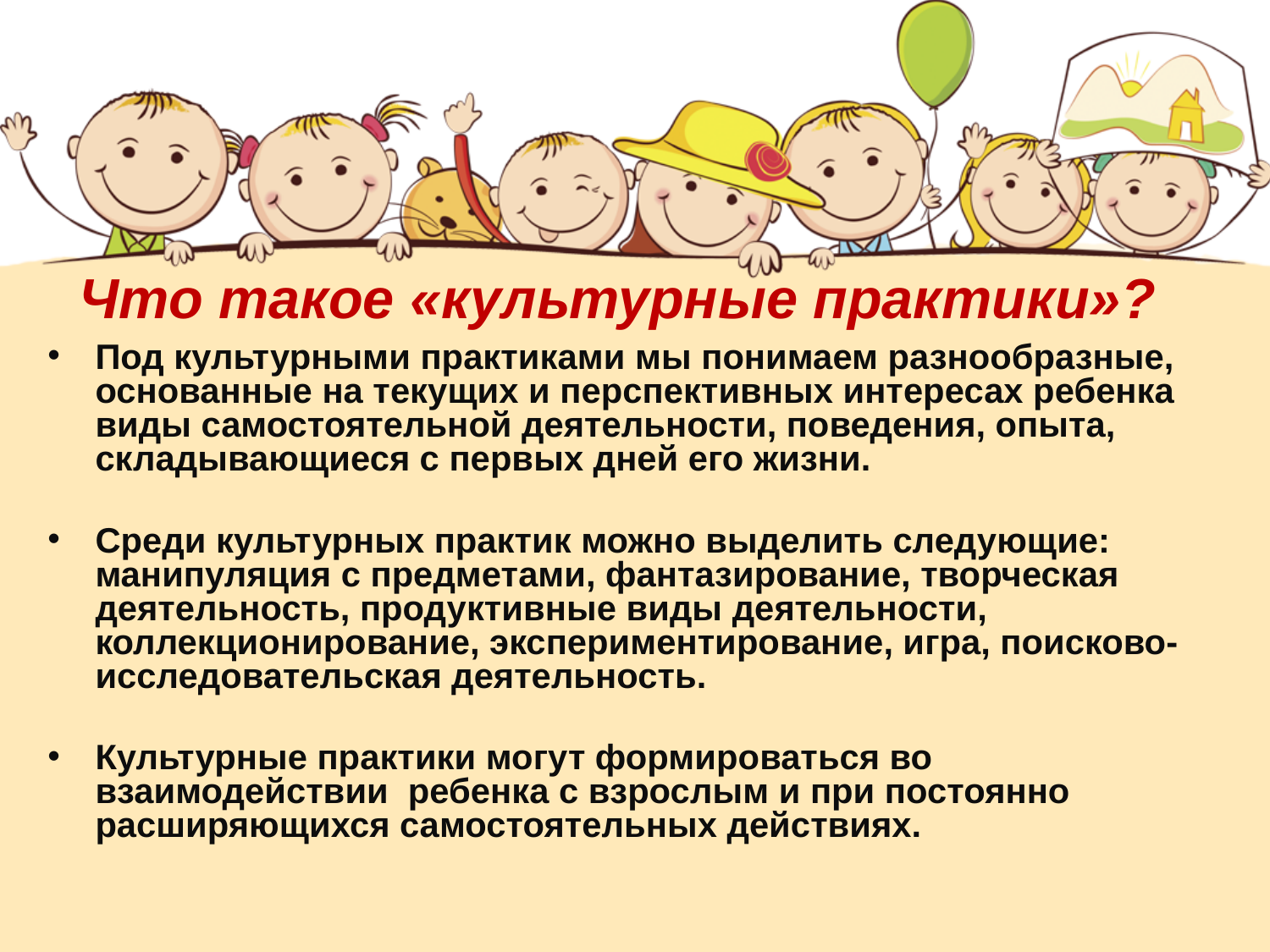

# Что такое «культурные практики»?
Под культурными практиками мы понимаем разнообразные, основанные на текущих и перспективных интересах ребенка виды самостоятельной деятельности, поведения, опыта, складывающиеся с первых дней его жизни.

Среди культурных практик можно выделить следующие: манипуляция с предметами, фантазирование, творческая деятельность, продуктивные виды деятельности, коллекционирование, экспериментирование, игра, поисково-исследовательская деятельность.

Культурные практики могут формироваться во взаимодействии  ребенка с взрослым и при постоянно расширяющихся самостоятельных действиях.